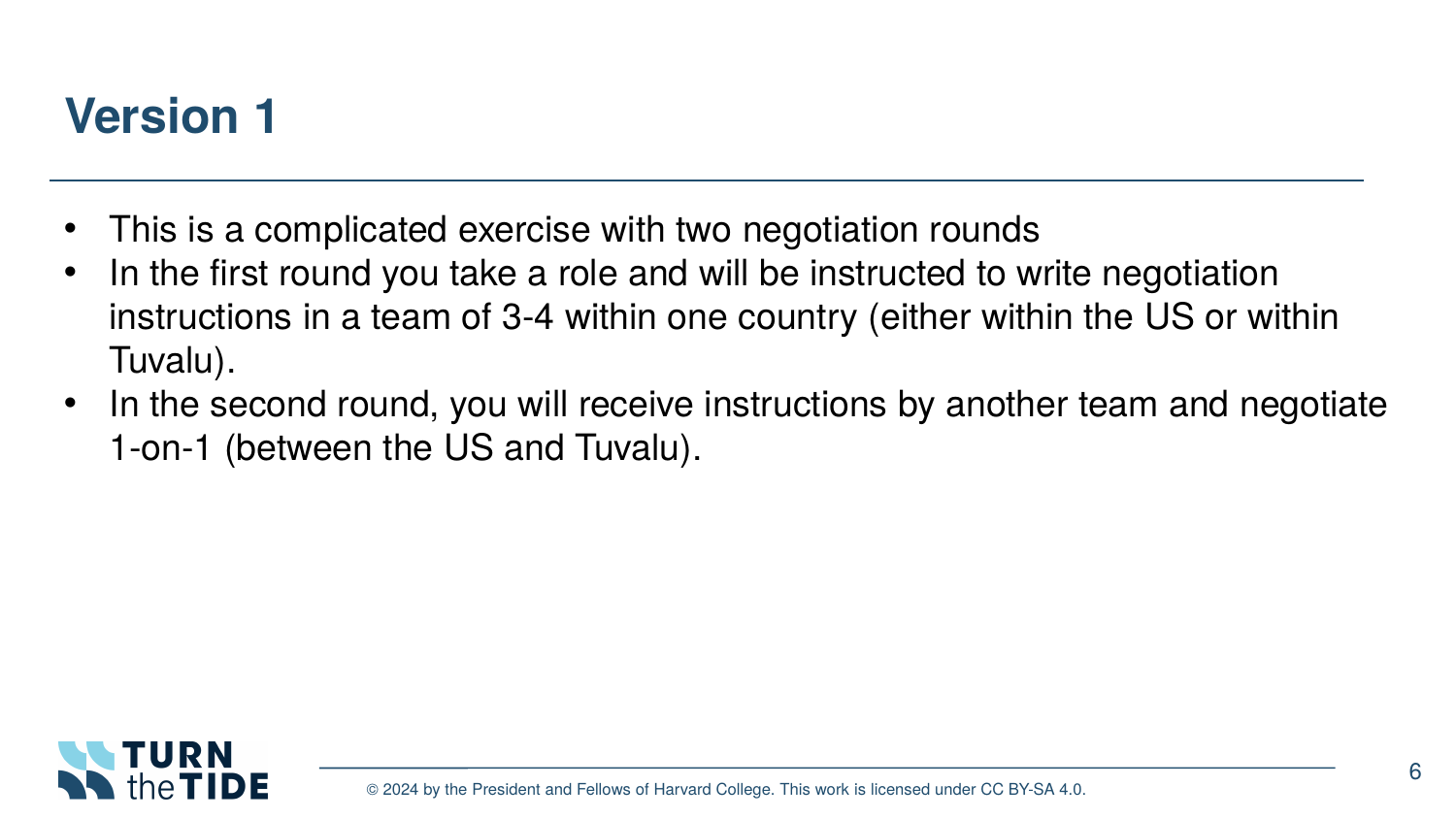

# Version 1
This is a complicated exercise with two negotiation rounds
In the first round you take a role and will be instructed to write negotiation instructions in a team of 3-4 within one country (either within the US or within Tuvalu).
In the second round, you will receive instructions by another team and negotiate 1-on-1 (between the US and Tuvalu).
6